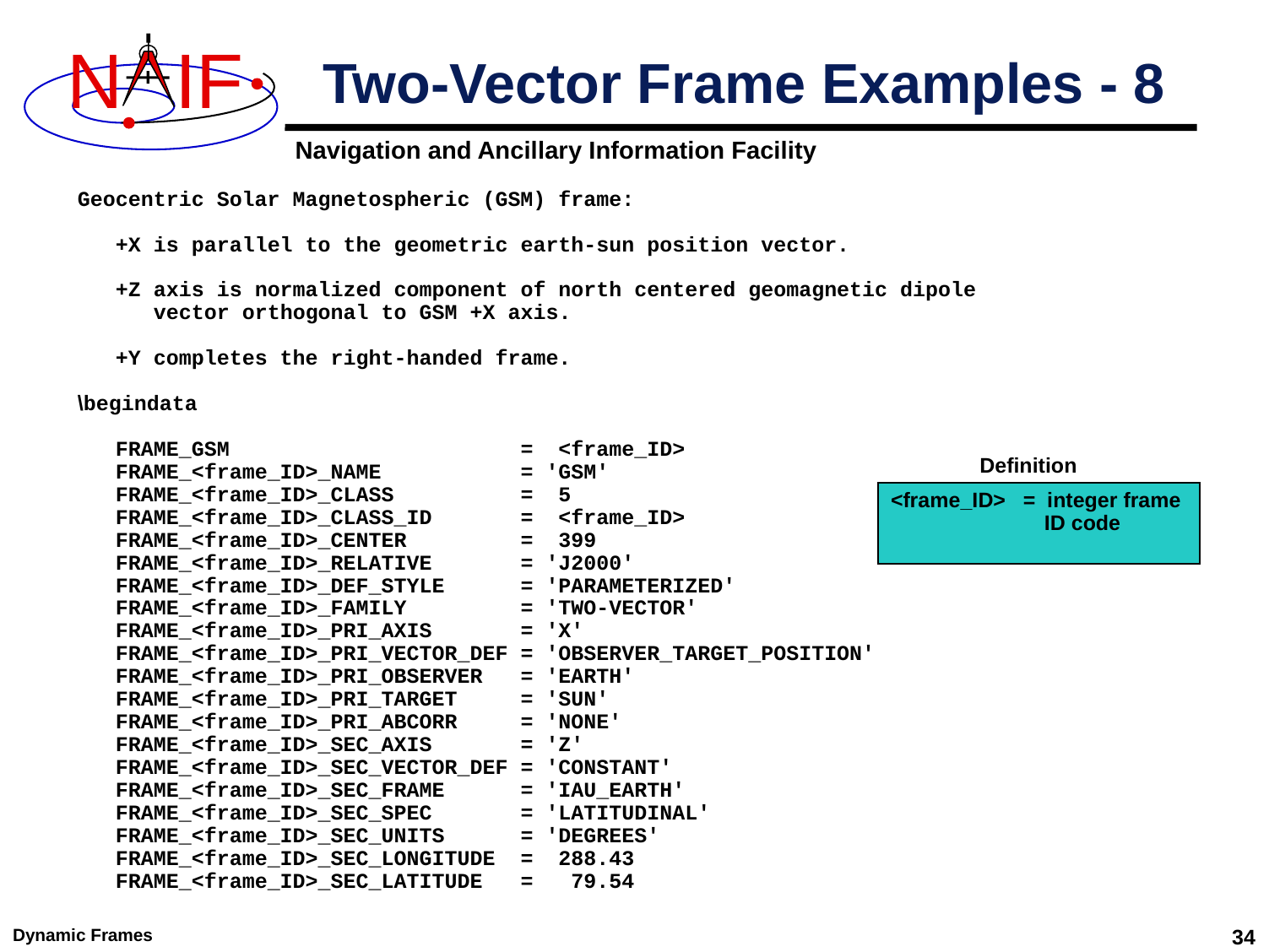

# Two-Vector Frame Examples - 8

Geocentric Solar Magnetospheric (GSM) frame:

   +X is parallel to the geometric earth-sun position vector.

   +Z axis is normalized component of north centered geomagnetic dipole
      vector orthogonal to GSM +X axis.

   +Y completes the right-handed frame.

\begindata

   FRAME_GSM                       =  <frame_ID>
   FRAME_<frame_ID>_NAME           = 'GSM'
   FRAME_<frame_ID>_CLASS          =  5
   FRAME_<frame_ID>_CLASS_ID       =  <frame_ID>
   FRAME_<frame_ID>_CENTER         =  399
   FRAME_<frame_ID>_RELATIVE       = 'J2000'
   FRAME_<frame_ID>_DEF_STYLE      = 'PARAMETERIZED'
   FRAME_<frame_ID>_FAMILY         = 'TWO-VECTOR'
   FRAME_<frame_ID>_PRI_AXIS       = 'X'
   FRAME_<frame_ID>_PRI_VECTOR_DEF = 'OBSERVER_TARGET_POSITION'
   FRAME_<frame_ID>_PRI_OBSERVER   = 'EARTH'
   FRAME_<frame_ID>_PRI_TARGET     = 'SUN'
   FRAME_<frame_ID>_PRI_ABCORR     = 'NONE'
   FRAME_<frame_ID>_SEC_AXIS       = 'Z'
   FRAME_<frame_ID>_SEC_VECTOR_DEF = 'CONSTANT'
   FRAME_<frame_ID>_SEC_FRAME      = 'IAU_EARTH'
   FRAME_<frame_ID>_SEC_SPEC       = 'LATITUDINAL'
   FRAME_<frame_ID>_SEC_UNITS      = 'DEGREES'
   FRAME_<frame_ID>_SEC_LONGITUDE  =  288.43
   FRAME_<frame_ID>_SEC_LATITUDE   =   79.54

Definition
<frame_ID>   =  integer frame
                          ID code

Dynamic Frames
34